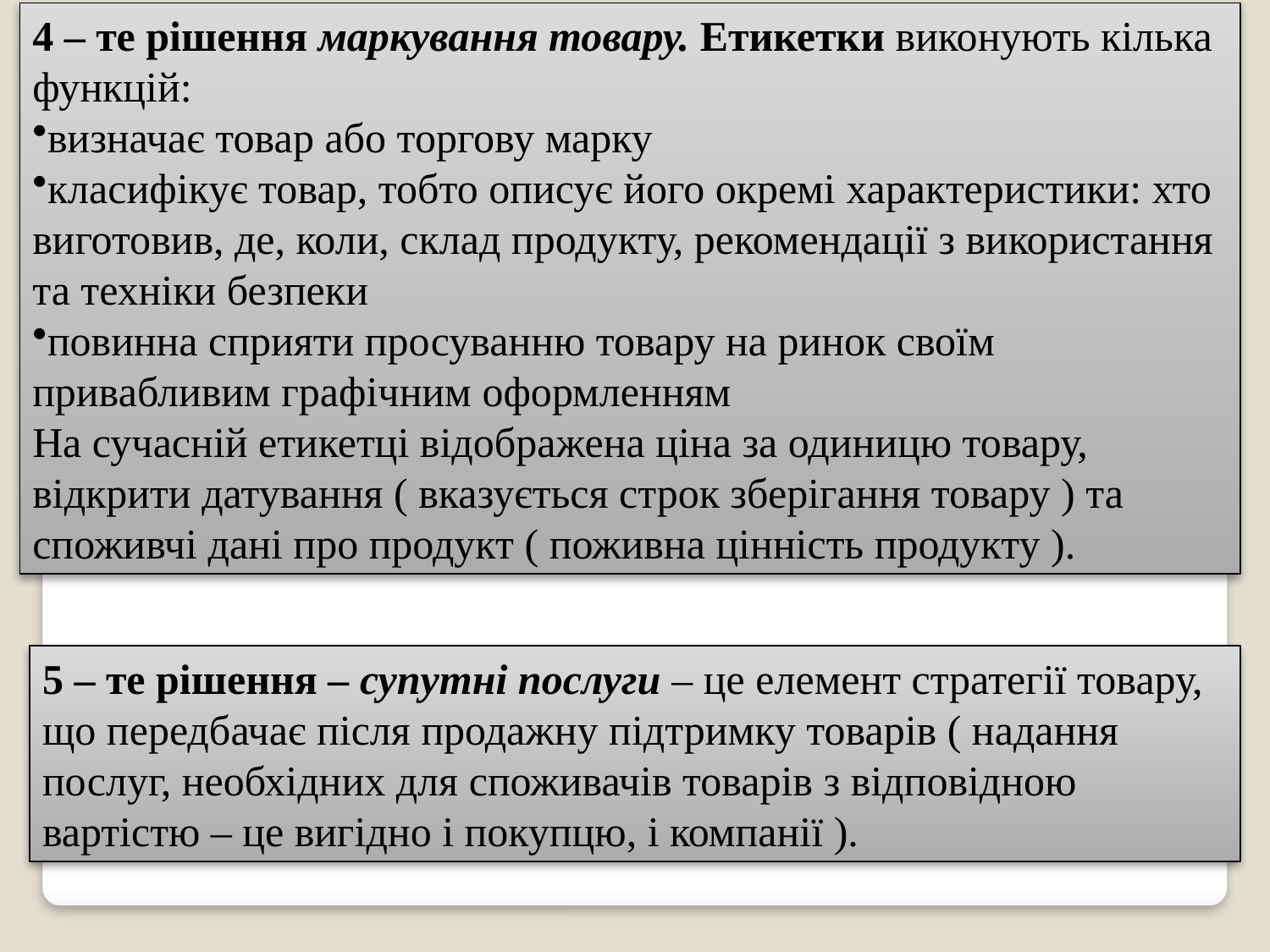

4 – те рішення маркування товару. Етикетки виконують кілька функцій:
визначає товар або торгову марку
класифікує товар, тобто описує його окремі характеристики: хто виготовив, де, коли, склад продукту, рекомендації з використання та техніки безпеки
повинна сприяти просуванню товару на ринок своїм привабливим графічним оформленням
На сучасній етикетці відображена ціна за одиницю товару, відкрити датування ( вказується строк зберігання товару ) та споживчі дані про продукт ( поживна цінність продукту ).
5 – те рішення – супутні послуги – це елемент стратегії товару, що передбачає після продажну підтримку товарів ( надання послуг, необхідних для споживачів товарів з відповідною вартістю – це вигідно і покупцю, і компанії ).